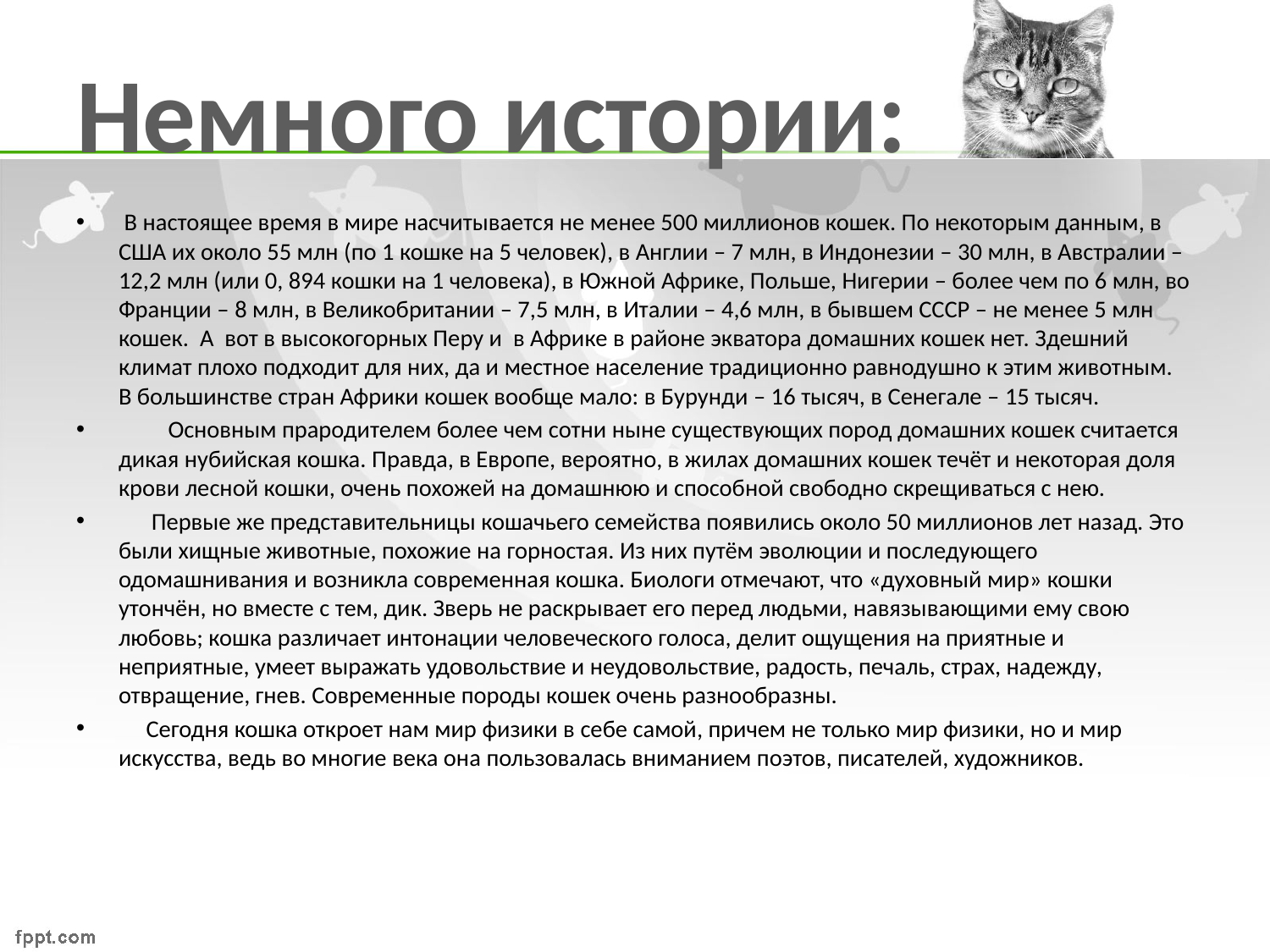

# Немного истории:
 В настоящее время в мире насчитывается не менее 500 миллионов кошек. По некоторым данным, в США их около 55 млн (по 1 кошке на 5 человек), в Англии – 7 млн, в Индонезии – 30 млн, в Австралии – 12,2 млн (или 0, 894 кошки на 1 человека), в Южной Африке, Польше, Нигерии – более чем по 6 млн, во Франции – 8 млн, в Великобритании – 7,5 млн, в Италии – 4,6 млн, в бывшем СССР – не менее 5 млн кошек.  А  вот в высокогорных Перу и  в Африке в районе экватора домашних кошек нет. Здешний климат плохо подходит для них, да и местное население традиционно равнодушно к этим животным.  В большинстве стран Африки кошек вообще мало: в Бурунди – 16 тысяч, в Сенегале – 15 тысяч.
         Основным прародителем более чем сотни ныне существующих пород домашних кошек считается дикая нубийская кошка. Правда, в Европе, вероятно, в жилах домашних кошек течёт и некоторая доля  крови лесной кошки, очень похожей на домашнюю и способной свободно скрещиваться с нею.
      Первые же представительницы кошачьего семейства появились около 50 миллионов лет назад. Это были хищные животные, похожие на горностая. Из них путём эволюции и последующего одомашнивания и возникла современная кошка. Биологи отмечают, что «духовный мир» кошки утончён, но вместе с тем, дик. Зверь не раскрывает его перед людьми, навязывающими ему свою любовь; кошка различает интонации человеческого голоса, делит ощущения на приятные и неприятные, умеет выражать удовольствие и неудовольствие, радость, печаль, страх, надежду, отвращение, гнев. Современные породы кошек очень разнообразны.
     Сегодня кошка откроет нам мир физики в себе самой, причем не только мир физики, но и мир искусства, ведь во многие века она пользовалась вниманием поэтов, писателей, художников.